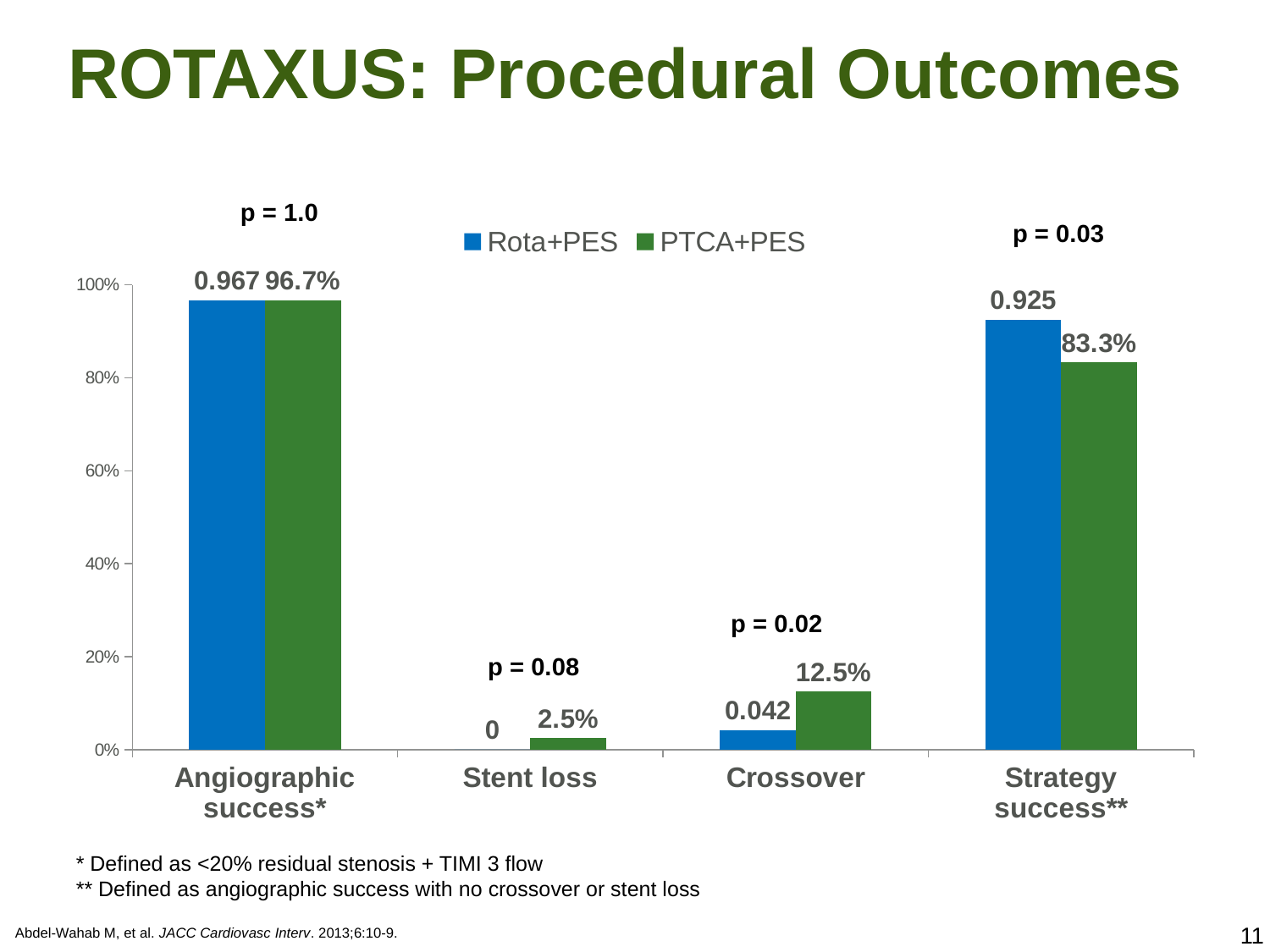

ROTAXUS: Procedural Outcomes
p = 1.0

### Chart

| Category | Rota+PES | PTCA+PES |
|---|---|---|
| Angiographic success* | 0.967 | 0.967 |
| Stent loss | 0.0 | 0.025 |
| Crossover | 0.042 | 0.125 |
| Strategy success** | 0.925 | 0.833 |
p = 0.03
p = 0.02
p = 0.08
* Defined as <20% residual stenosis + TIMI 3 flow
** Defined as angiographic success with no crossover or stent loss
11
Abdel-Wahab M, et al. JACC Cardiovasc Interv. 2013;6:10-9.